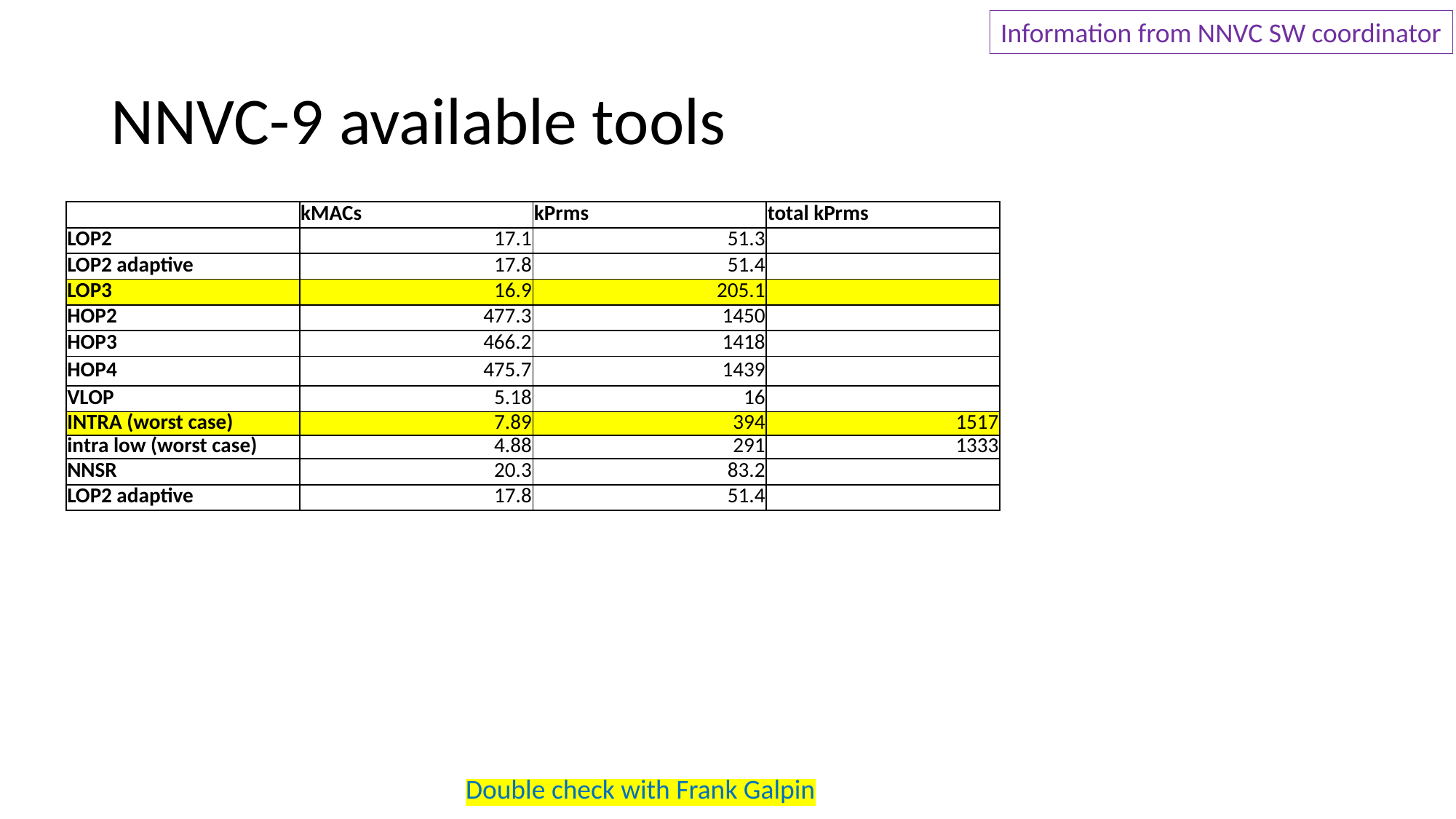

Information from NNVC SW coordinator
# NNVC-9 available tools
|  | kMACs | kPrms | total kPrms |
| --- | --- | --- | --- |
| LOP2 | 17.1 | 51.3 |  |
| LOP2 adaptive | 17.8 | 51.4 |  |
| LOP3 | 16.9 | 205.1 |  |
| HOP2 | 477.3 | 1450 |  |
| HOP3 | 466.2 | 1418 |  |
| HOP4 | 475.7 | 1439 |  |
| VLOP | 5.18 | 16 |  |
| INTRA (worst case) | 7.89 | 394 | 1517 |
| intra low (worst case) | 4.88 | 291 | 1333 |
| NNSR | 20.3 | 83.2 |  |
| LOP2 adaptive | 17.8 | 51.4 |  |
Double check with Frank Galpin